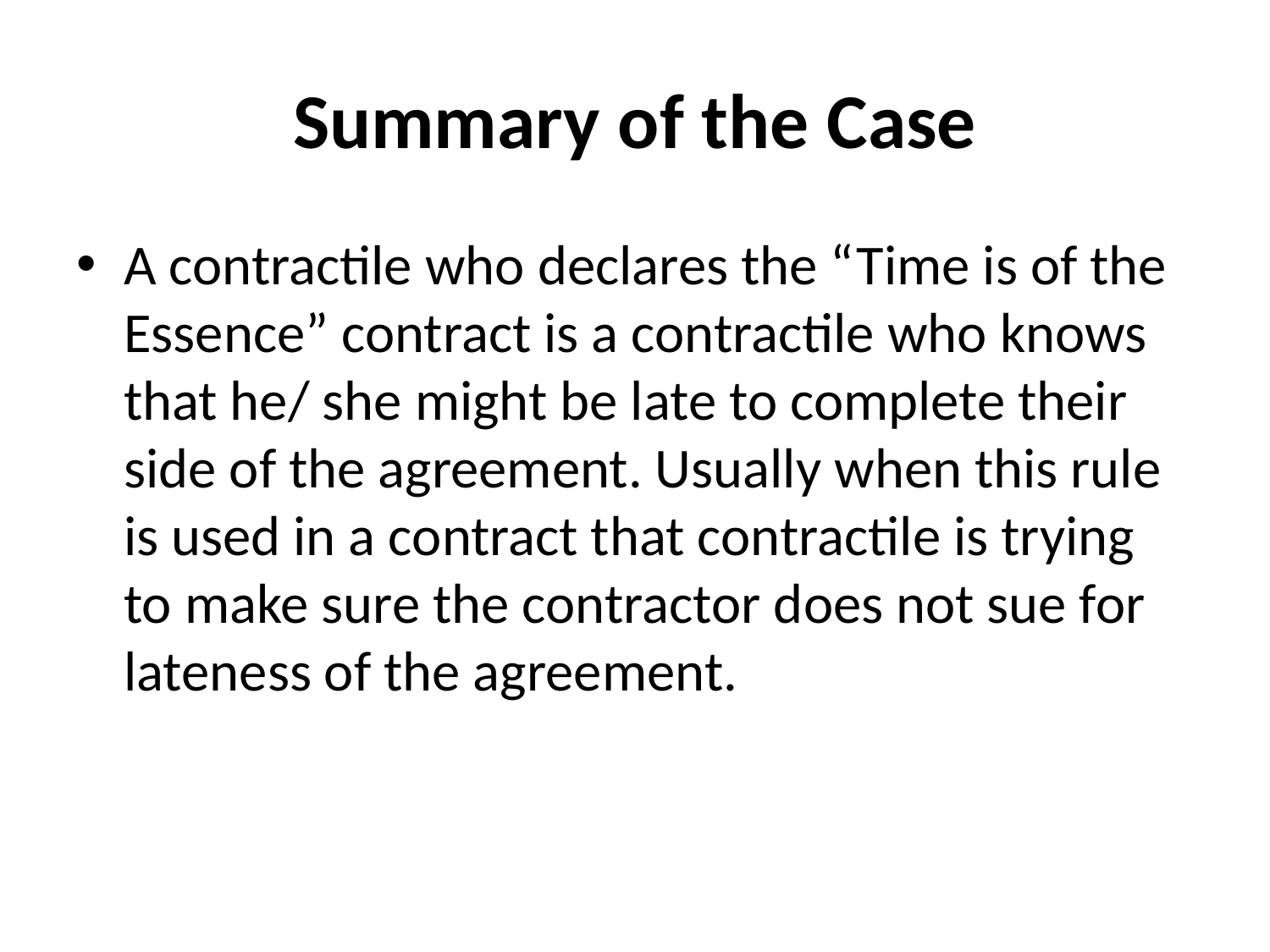

# Summary of the Case
A contractile who declares the “Time is of the Essence” contract is a contractile who knows that he/ she might be late to complete their side of the agreement. Usually when this rule is used in a contract that contractile is trying to make sure the contractor does not sue for lateness of the agreement.